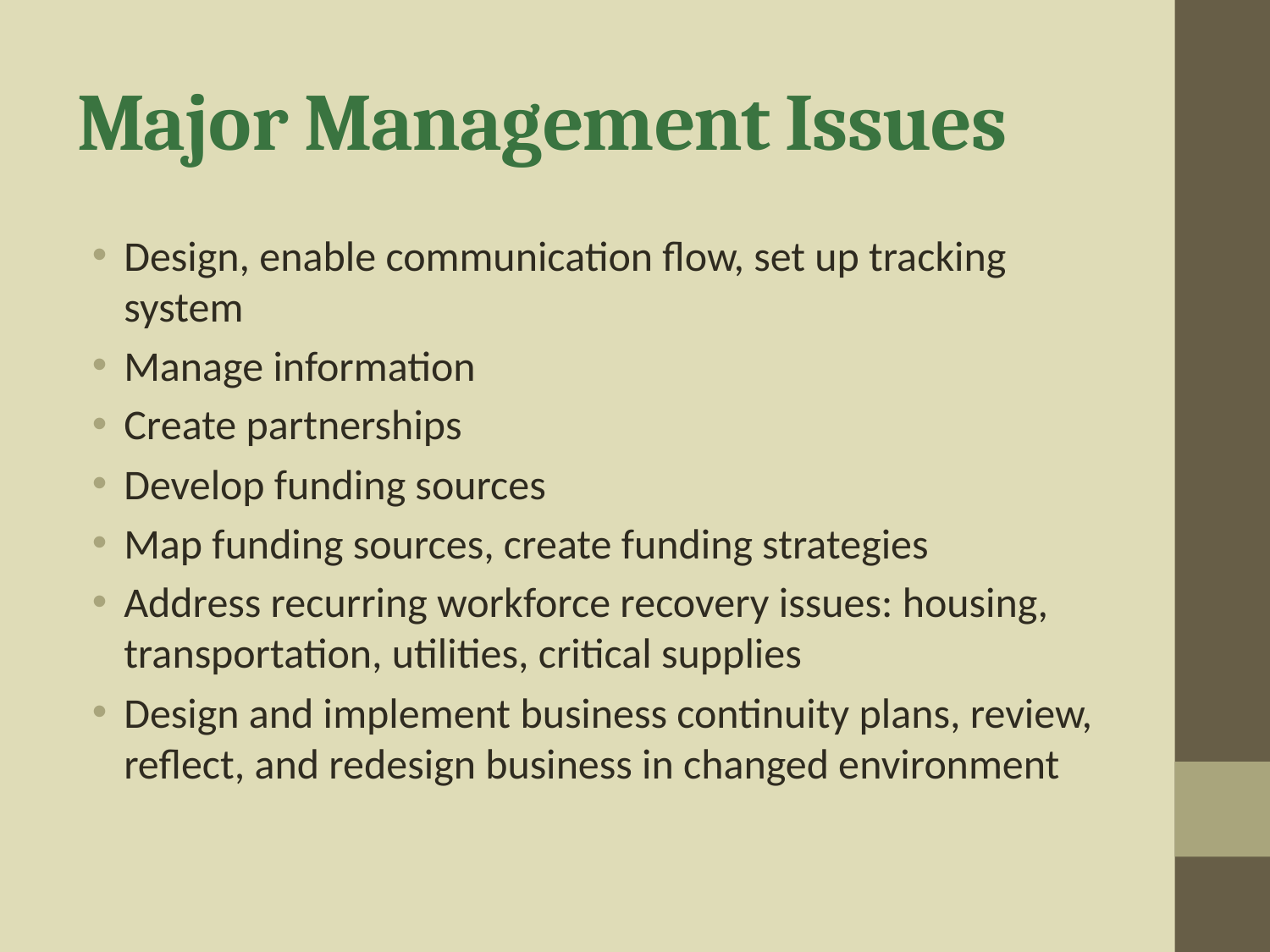

# Major Management Issues
Design, enable communication flow, set up tracking system
Manage information
Create partnerships
Develop funding sources
Map funding sources, create funding strategies
Address recurring workforce recovery issues: housing, transportation, utilities, critical supplies
Design and implement business continuity plans, review, reflect, and redesign business in changed environment